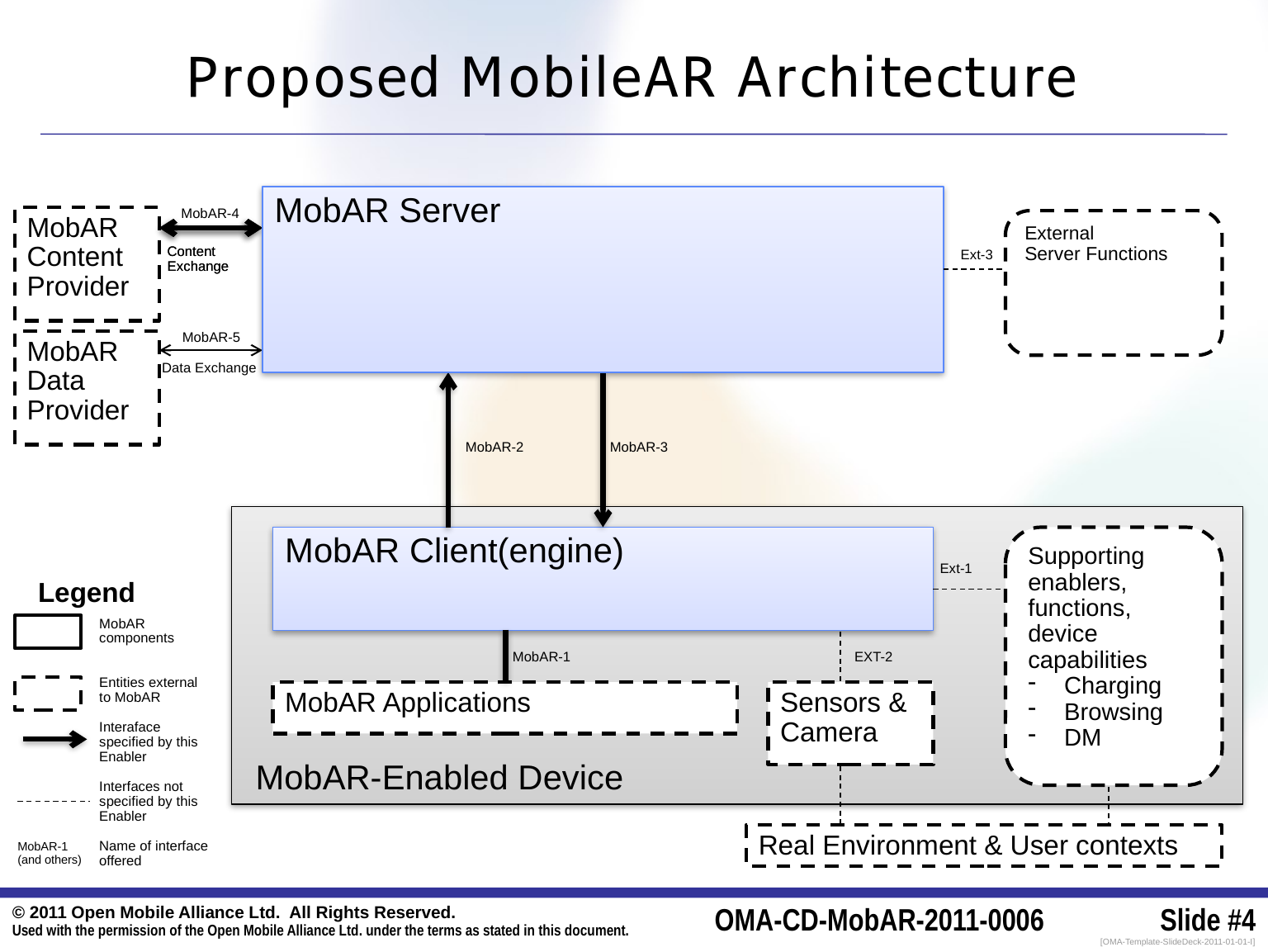

# Proposed MobileAR Architecture
MobAR Server
MobAR-4
MobAR Content
Provider
External
Server Functions

Content
Exchange
Content
Exchange
Ext-3
MobAR-5
MobAR Data
Provider
Data Exchange
MobAR-2
MobAR-3

MobAR Client(engine)
Supporting enablers, functions,
device capabilities
 Charging
 Browsing
 DM
Ext-1
Legend
MobAR components

Entities external
to MobAR

Interaface specified by this Enabler

Interfaces not specified by this Enabler

Name of interface offered

MobAR-1
EXT-2

MobAR Applications
Sensors & Camera
MobAR-Enabled Device
Real Environment & User contexts
MobAR-1
(and others)